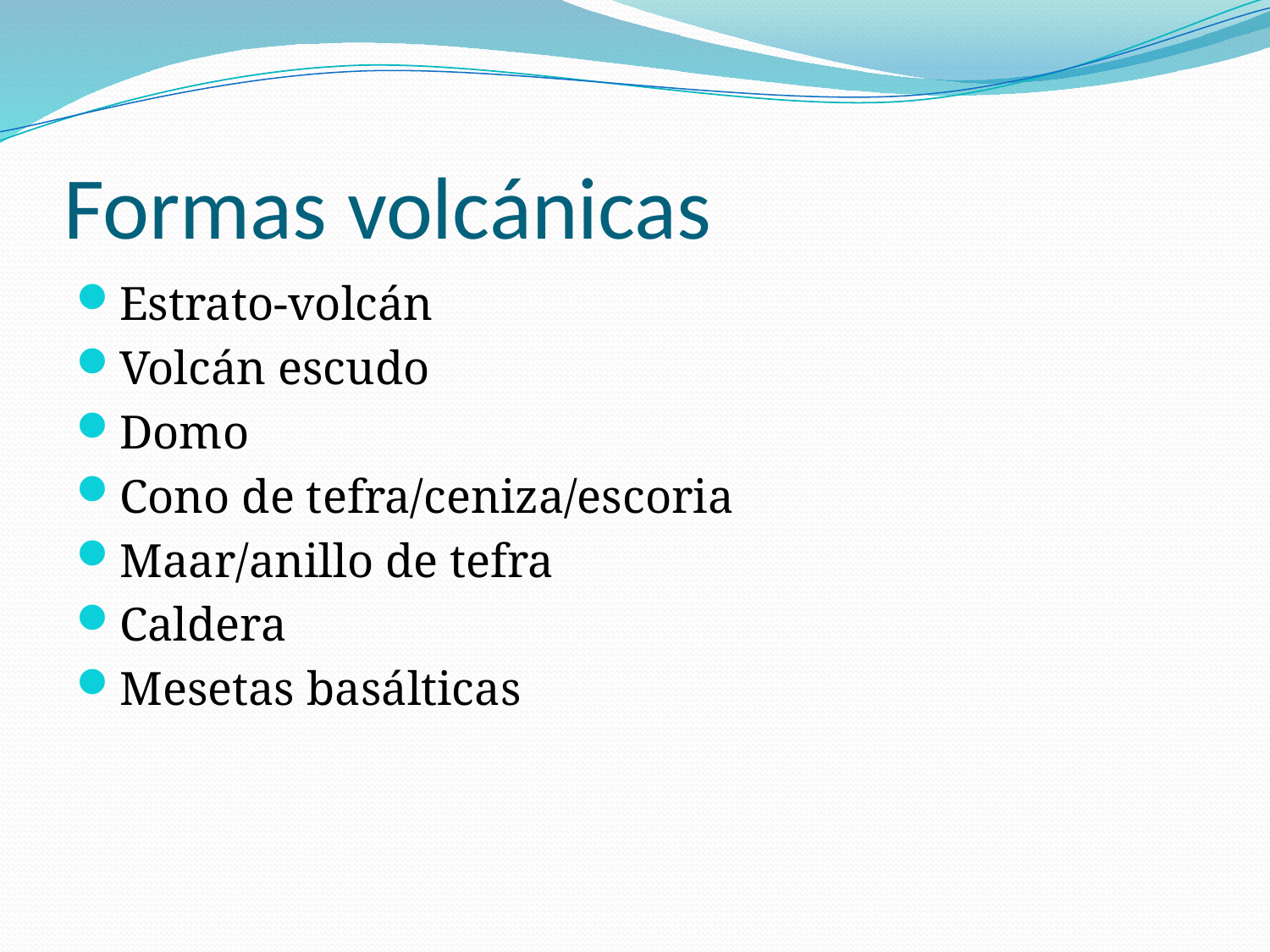

# Formas volcánicas
Estrato-volcán
Volcán escudo
Domo
Cono de tefra/ceniza/escoria
Maar/anillo de tefra
Caldera
Mesetas basálticas